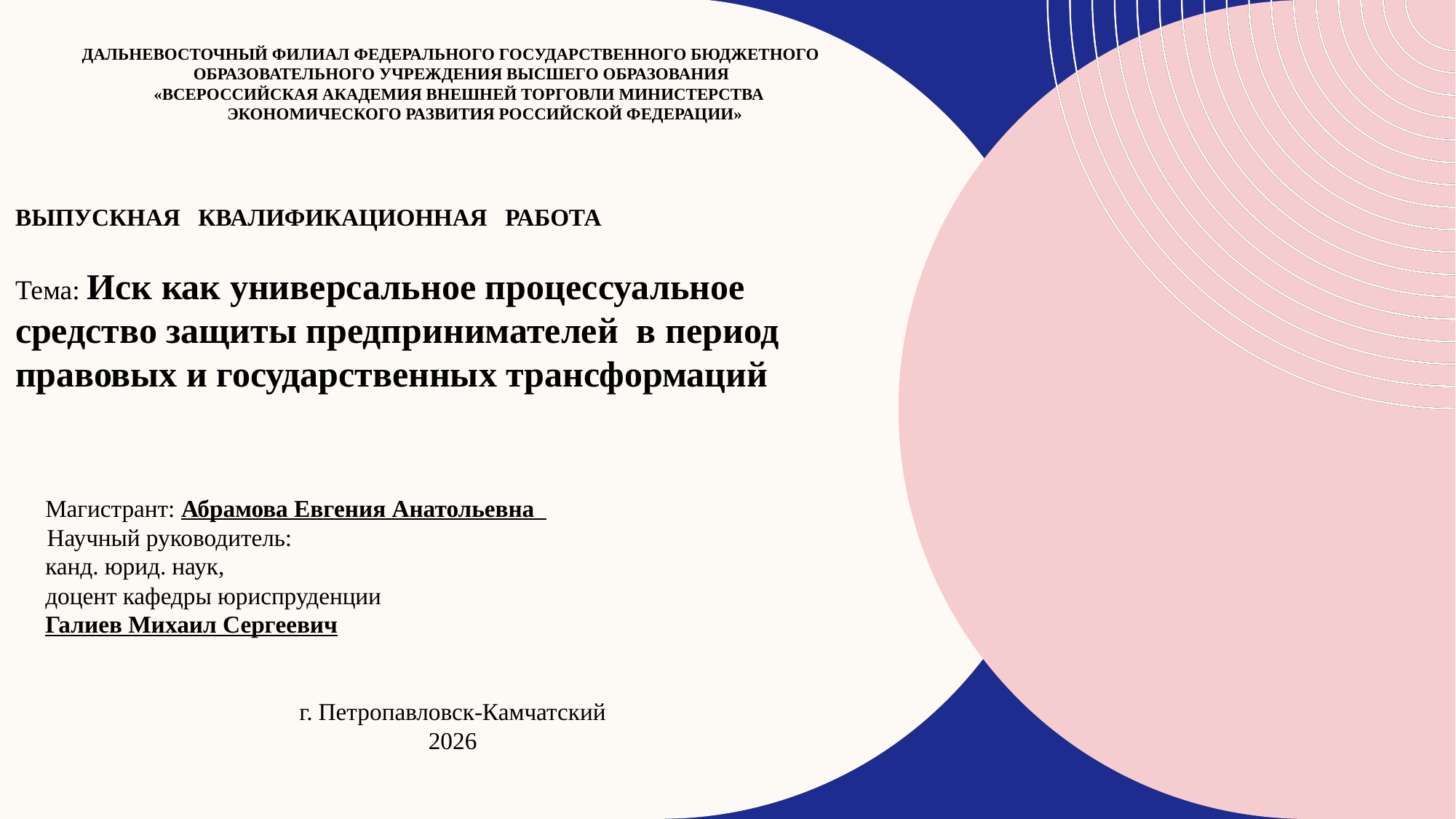

# Дальневосточный филиал федерального государственного бюджетного образовательного учреждения высшего образования «Всероссийская академия внешней торговли Министерства экономического развития Российской Федерации»

ВЫПУСКНАЯ   КВАЛИФИКАЦИОННАЯ   РАБОТА

Тема: Иск как универсальное процессуальное средство защиты предпринимателей  в период правовых и государственных трансформаций
 
     Магистрант: Абрамова Евгения Анатольевна  
      Научный руководитель:
     канд. юрид. наук,
     доцент кафедры юриспруденции
     Галиев Михаил Сергеевич

г. Петропавловск-Камчатский
2026